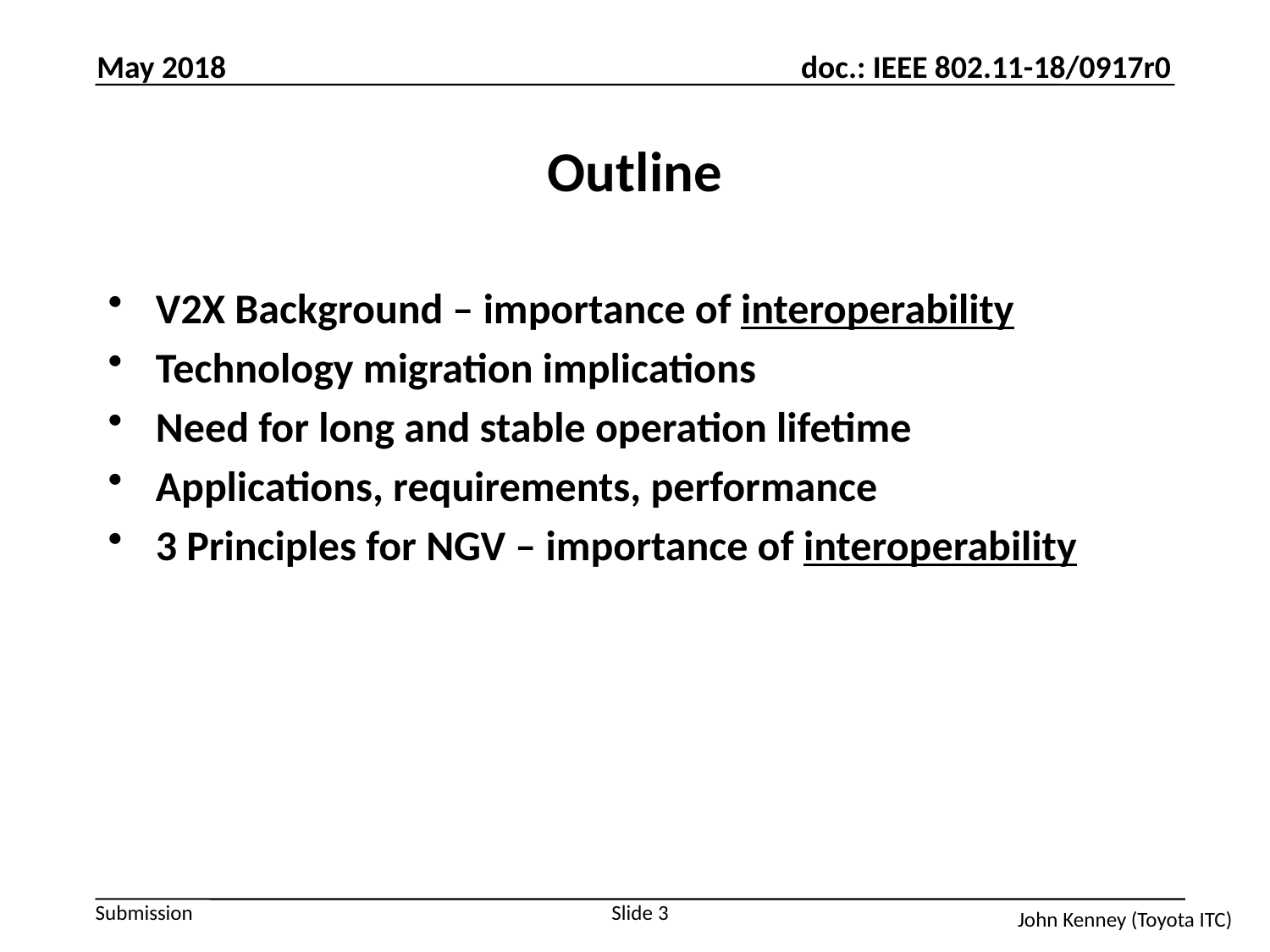

May 2018
# Outline
V2X Background – importance of interoperability
Technology migration implications
Need for long and stable operation lifetime
Applications, requirements, performance
3 Principles for NGV – importance of interoperability

Slide 3
John Kenney (Toyota ITC)